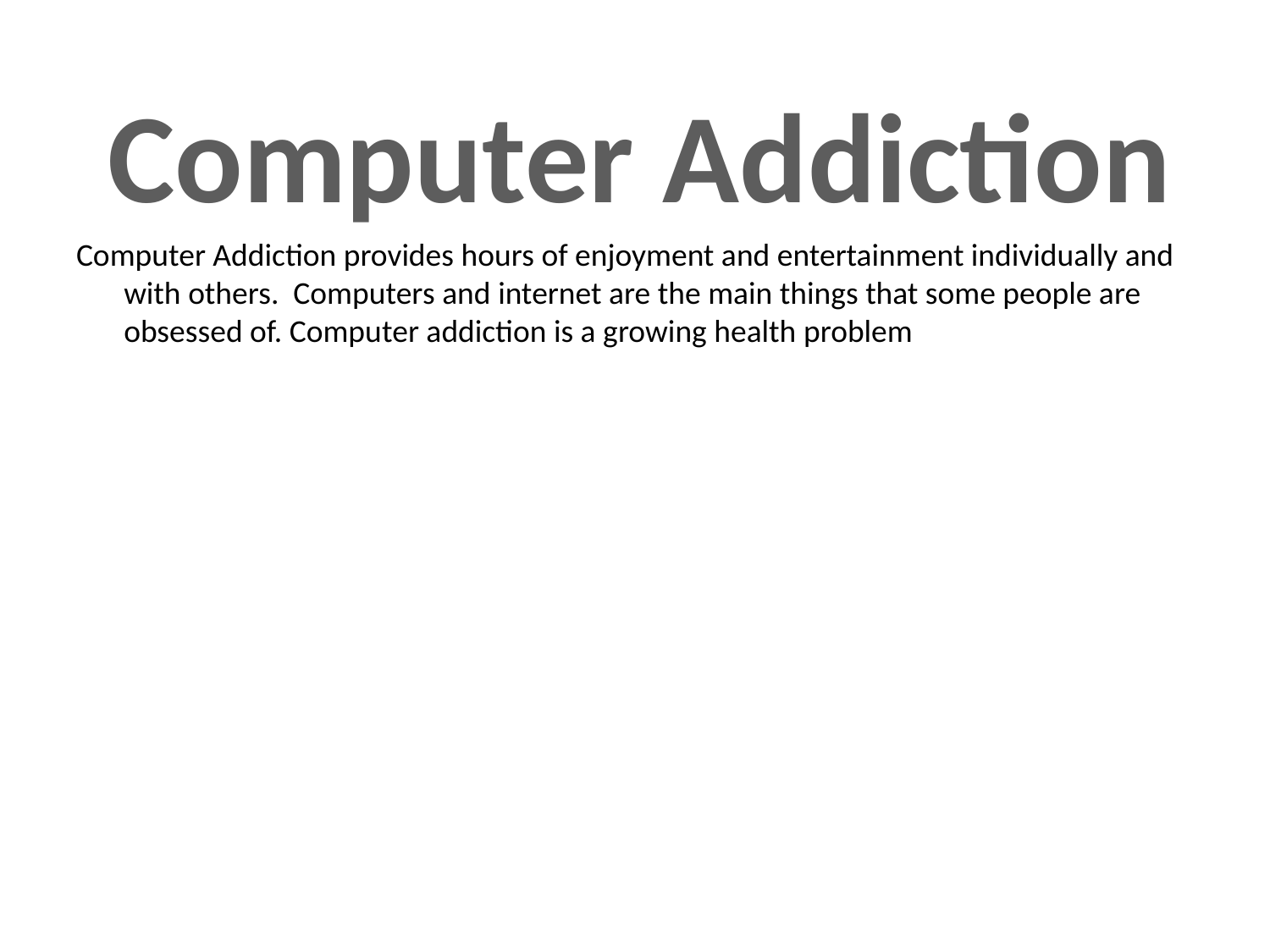

Computer Addiction
Computer Addiction provides hours of enjoyment and entertainment individually and with others.  Computers and internet are the main things that some people are  obsessed of. Computer addiction is a growing health problem